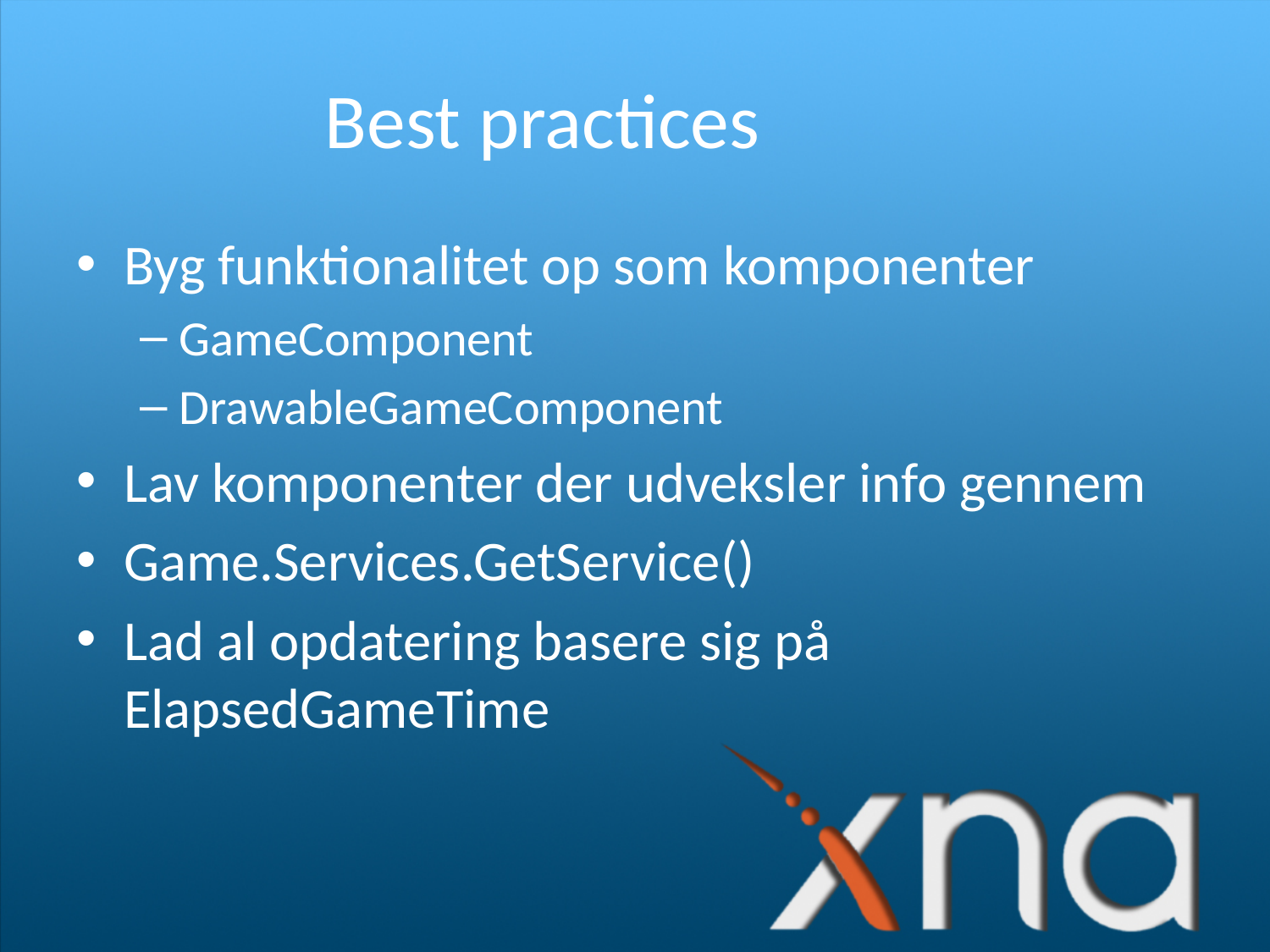

# Best practices
Byg funktionalitet op som komponenter
GameComponent
DrawableGameComponent
Lav komponenter der udveksler info gennem
Game.Services.GetService()
Lad al opdatering basere sig på ElapsedGameTime